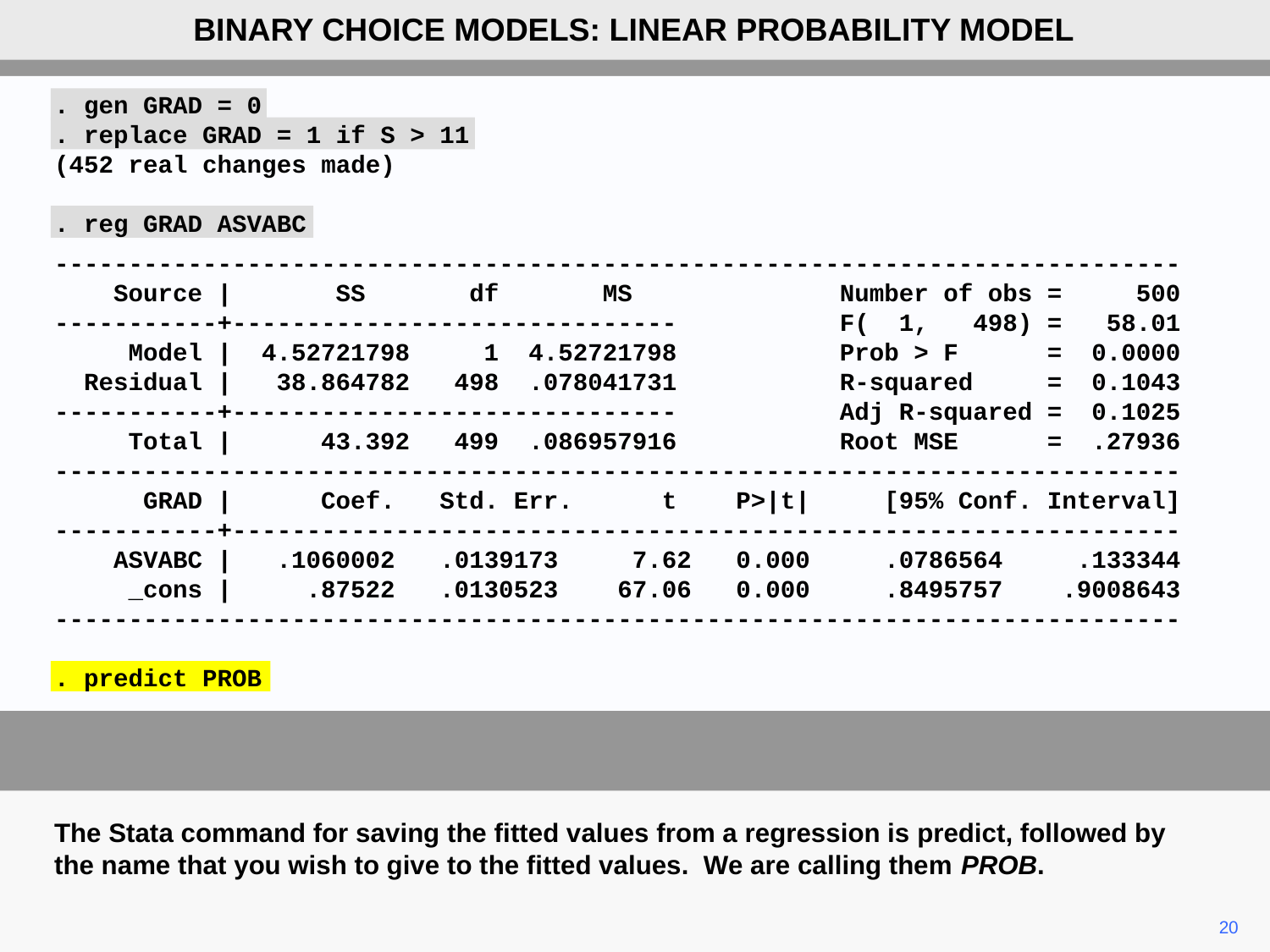

BINARY CHOICE MODELS: LINEAR PROBABILITY MODEL

. gen GRAD = 0
. replace GRAD = 1 if S > 11
(452 real changes made)

. reg GRAD ASVABC
----------------------------------------------------------------------------
    Source |       SS       df       MS              Number of obs =     500
-----------+------------------------------           F(  1,   498) =   58.01
     Model |  4.52721798     1  4.52721798           Prob > F      =  0.0000
  Residual |   38.864782   498  .078041731           R-squared     =  0.1043
-----------+------------------------------           Adj R-squared =  0.1025
     Total |      43.392   499  .086957916           Root MSE      =  .27936
----------------------------------------------------------------------------
      GRAD |      Coef.   Std. Err.      t    P>|t|     [95% Conf. Interval]
-----------+----------------------------------------------------------------
    ASVABC |   .1060002   .0139173     7.62   0.000     .0786564     .133344
     _cons |     .87522   .0130523    67.06   0.000     .8495757    .9008643
----------------------------------------------------------------------------

. predict PROB

The Stata command for saving the fitted values from a regression is predict, followed by the name that you wish to give to the fitted values.  We are calling them PROB.
20